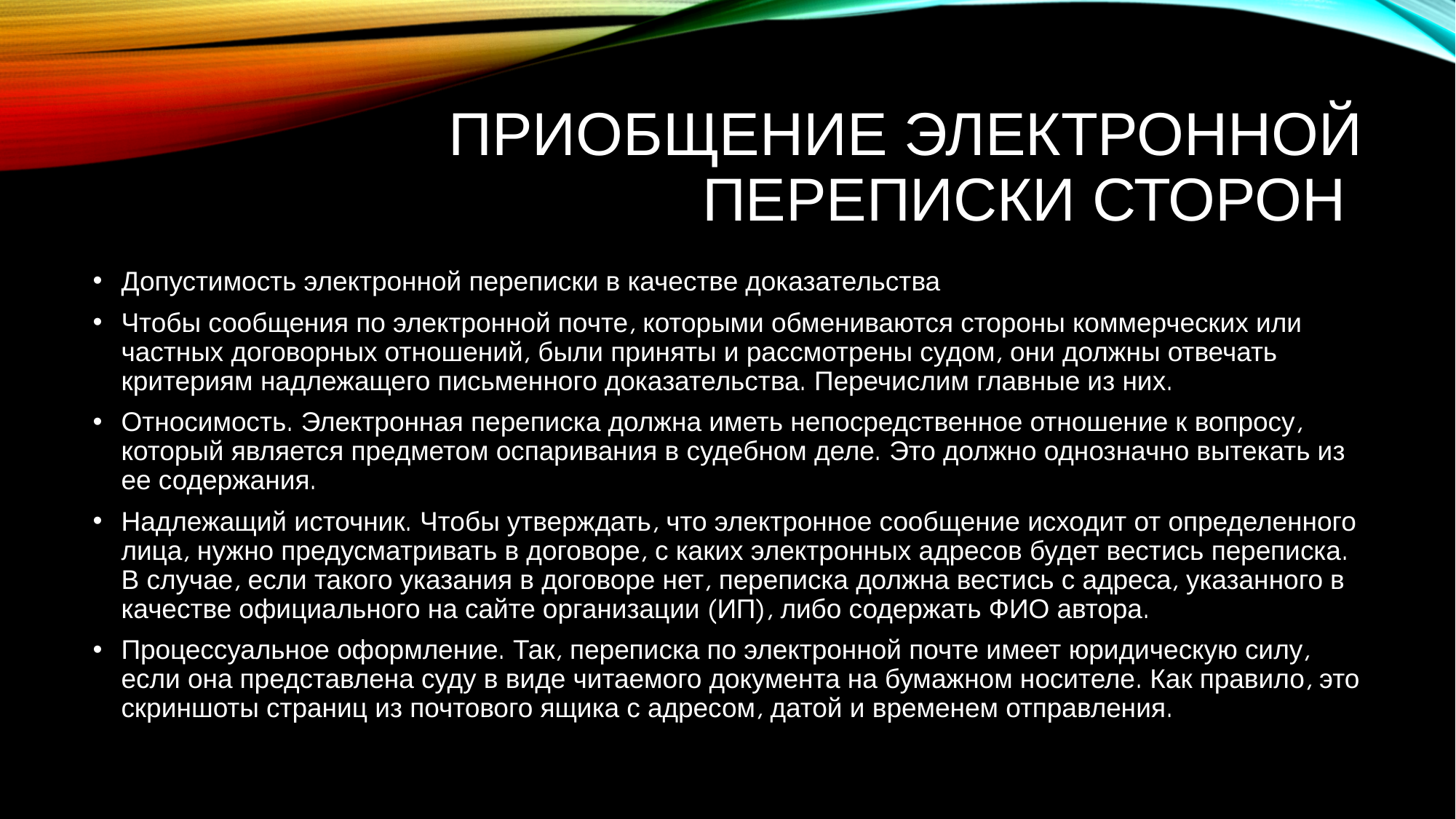

# Приобщение электронной переписки сторон
Допустимость электронной переписки в качестве доказательства
Чтобы сообщения по электронной почте, которыми обмениваются стороны коммерческих или частных договорных отношений, были приняты и рассмотрены судом, они должны отвечать критериям надлежащего письменного доказательства. Перечислим главные из них.
Относимость. Электронная переписка должна иметь непосредственное отношение к вопросу, который является предметом оспаривания в судебном деле. Это должно однозначно вытекать из ее содержания.
Надлежащий источник. Чтобы утверждать, что электронное сообщение исходит от определенного лица, нужно предусматривать в договоре, с каких электронных адресов будет вестись переписка. В случае, если такого указания в договоре нет, переписка должна вестись с адреса, указанного в качестве официального на сайте организации (ИП), либо содержать ФИО автора.
Процессуальное оформление. Так, переписка по электронной почте имеет юридическую силу, если она представлена суду в виде читаемого документа на бумажном носителе. Как правило, это скриншоты страниц из почтового ящика с адресом, датой и временем отправления.